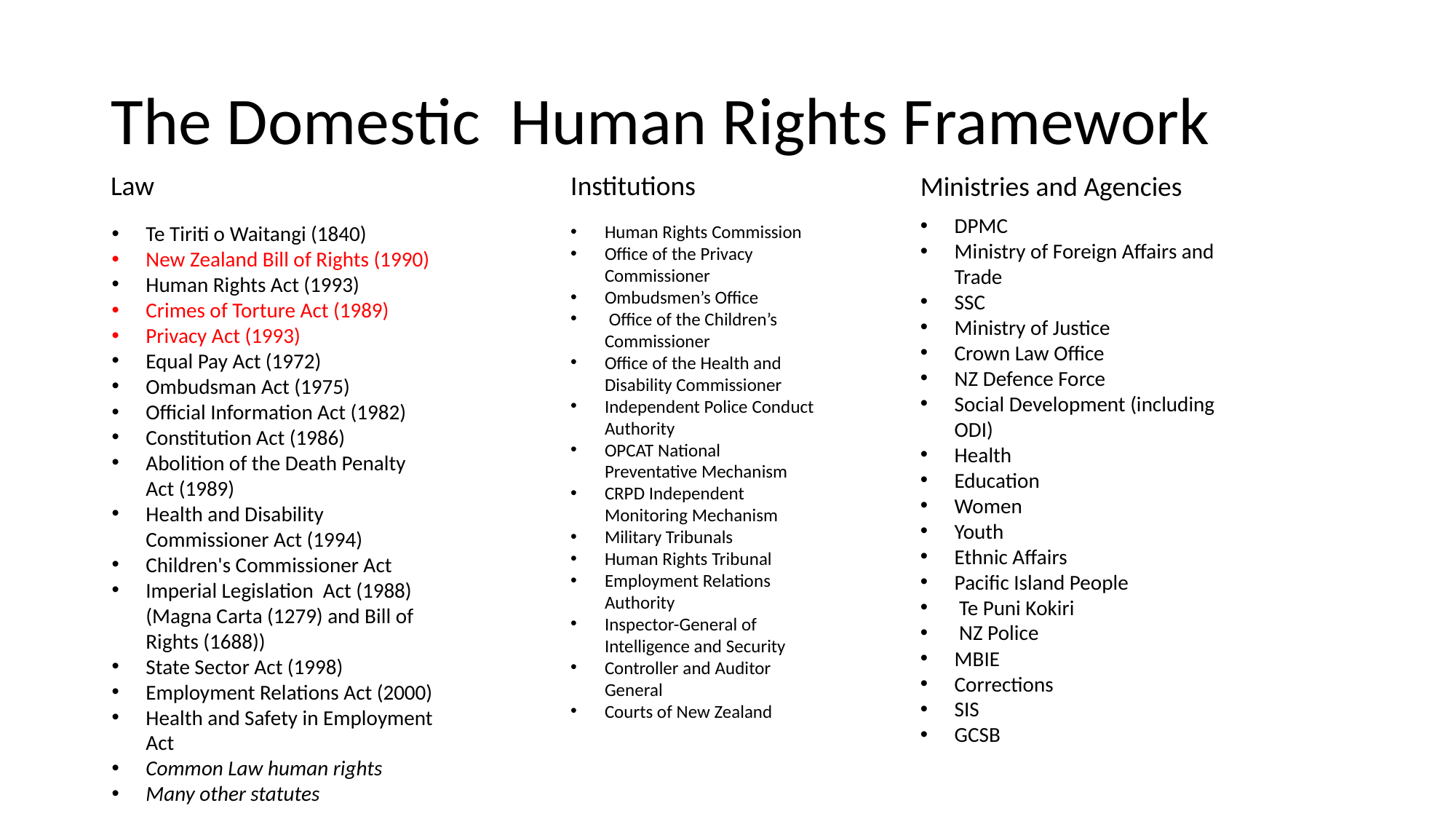

# The Domestic  Human Rights Framework
Law
Institutions
Ministries and Agencies
DPMC
Ministry of Foreign Affairs and Trade
SSC
Ministry of Justice
Crown Law Office
NZ Defence Force
Social Development (including ODI)
Health
Education
Women
Youth
Ethnic Affairs
Pacific Island People
 Te Puni Kokiri
 NZ Police
MBIE
Corrections
SIS
GCSB
Te Tiriti o Waitangi (1840)
New Zealand Bill of Rights (1990)
Human Rights Act (1993)
Crimes of Torture Act (1989)
Privacy Act (1993)
Equal Pay Act (1972)
Ombudsman Act (1975)
Official Information Act (1982)
Constitution Act (1986)
Abolition of the Death Penalty Act (1989)
Health and Disability Commissioner Act (1994)
Children's Commissioner Act
Imperial Legislation  Act (1988)  (Magna Carta (1279) and Bill of Rights (1688))
State Sector Act (1998)
Employment Relations Act (2000)
Health and Safety in Employment Act
Common Law human rights
Many other statutes
Human Rights Commission
Office of the Privacy Commissioner
Ombudsmen’s Office
 Office of the Children’s Commissioner
Office of the Health and Disability Commissioner
Independent Police Conduct Authority
OPCAT National Preventative Mechanism
CRPD Independent Monitoring Mechanism
Military Tribunals
Human Rights Tribunal
Employment Relations Authority
Inspector-General of Intelligence and Security
Controller and Auditor General
Courts of New Zealand